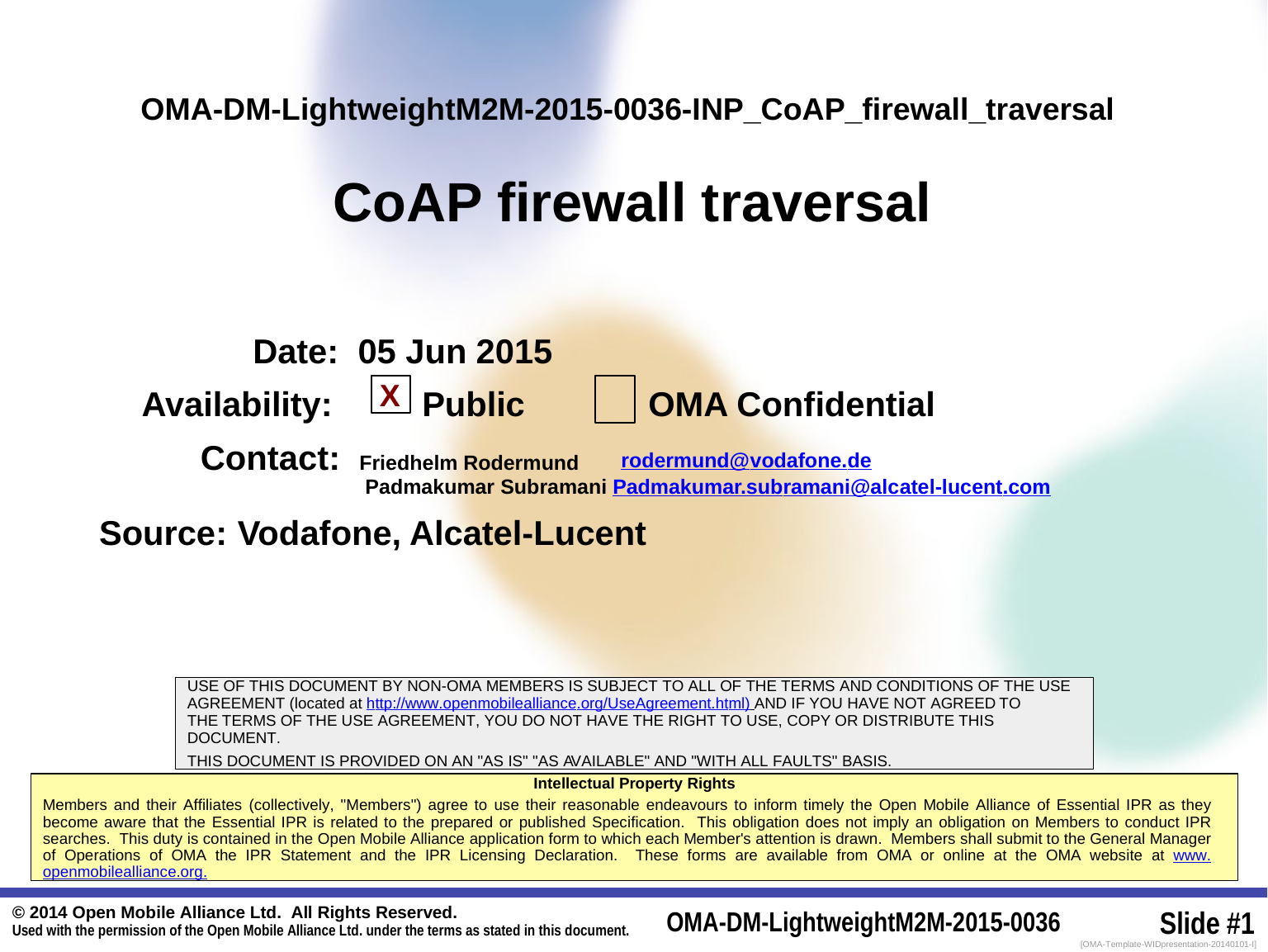

# OMA-DM-LightweightM2M-2015-0036-INP_CoAP_firewall_traversal CoAP firewall traversal
Date:  05 Jun 2015
X

Availability:
Public
OMA Confidential
Contact:  Friedhelm Rodermund
rodermund@vodafone.de
Padmakumar Subramani Padmakumar.subramani@alcatel-lucent.com
Source: Vodafone, Alcatel-Lucent
USE OF THIS DOCUMENT BY NON-OMA MEMBERS IS SUBJECT TO ALL OF THE TERMS AND CONDITIONS OF THE USE
AGREEMENT (located at http://www.openmobilealliance.org/UseAgreement.html) AND IF YOU HAVE NOT AGREED TO THE TERMS OF THE USE AGREEMENT, YOU DO NOT HAVE THE RIGHT TO USE, COPY OR DISTRIBUTE THIS DOCUMENT.
THIS DOCUMENT IS PROVIDED ON AN "AS IS" "AS AVAILABLE" AND "WITH ALL FAULTS" BASIS.
Intellectual Property Rights
Members and their Affiliates (collectively, "Members") agree to use their reasonable endeavours to inform timely the Open Mobile Alliance of Essential IPR as they become aware that the Essential IPR is related to the prepared or published Specification.  This obligation does not imply an obligation on Members to conduct IPR searches.  This duty is contained in the Open Mobile Alliance application form to which each Member's attention is drawn.  Members shall submit to the General Manager of Operations of OMA the IPR Statement and the IPR Licensing Declaration.  These forms are available from OMA or online at the OMA website at www.openmobilealliance.org.

© 2014 Open Mobile Alliance Ltd.  All Rights Reserved.
Used with the permission of the Open Mobile Alliance Ltd. under the terms as stated in this document.
OMA-DM-LightweightM2M-2015-0036
Slide #1
[OMA-Template-WIDpresentation-20140101-I]